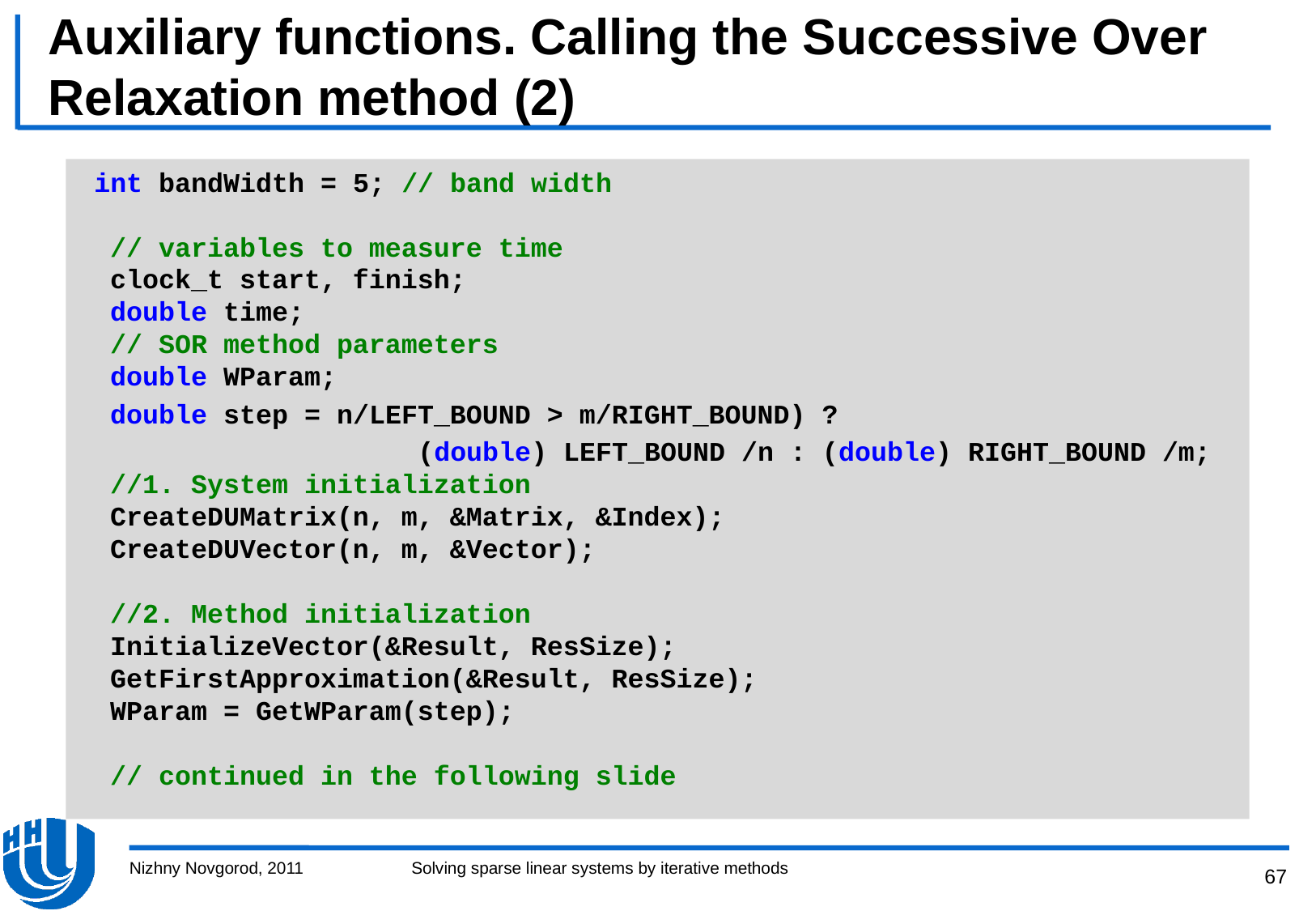

# Auxiliary functions. Calling the Successive Over Relaxation method (2)
 int bandWidth = 5; // band width

  // variables to measure time
  clock_t start, finish;
  double time;
  // SOR method parameters
  double WParam;
  double step = n/LEFT_BOUND > m/RIGHT_BOUND) ?
 		      (double) LEFT_BOUND /n : (double) RIGHT_BOUND /m;
  //1. System initialization
  CreateDUMatrix(n, m, &Matrix, &Index);
  CreateDUVector(n, m, &Vector);

  //2. Method initialization
  InitializeVector(&Result, ResSize);
  GetFirstApproximation(&Result, ResSize);
  WParam = GetWParam(step);

  // continued in the following slide
Nizhny Novgorod, 2011
Solving sparse linear systems by iterative methods